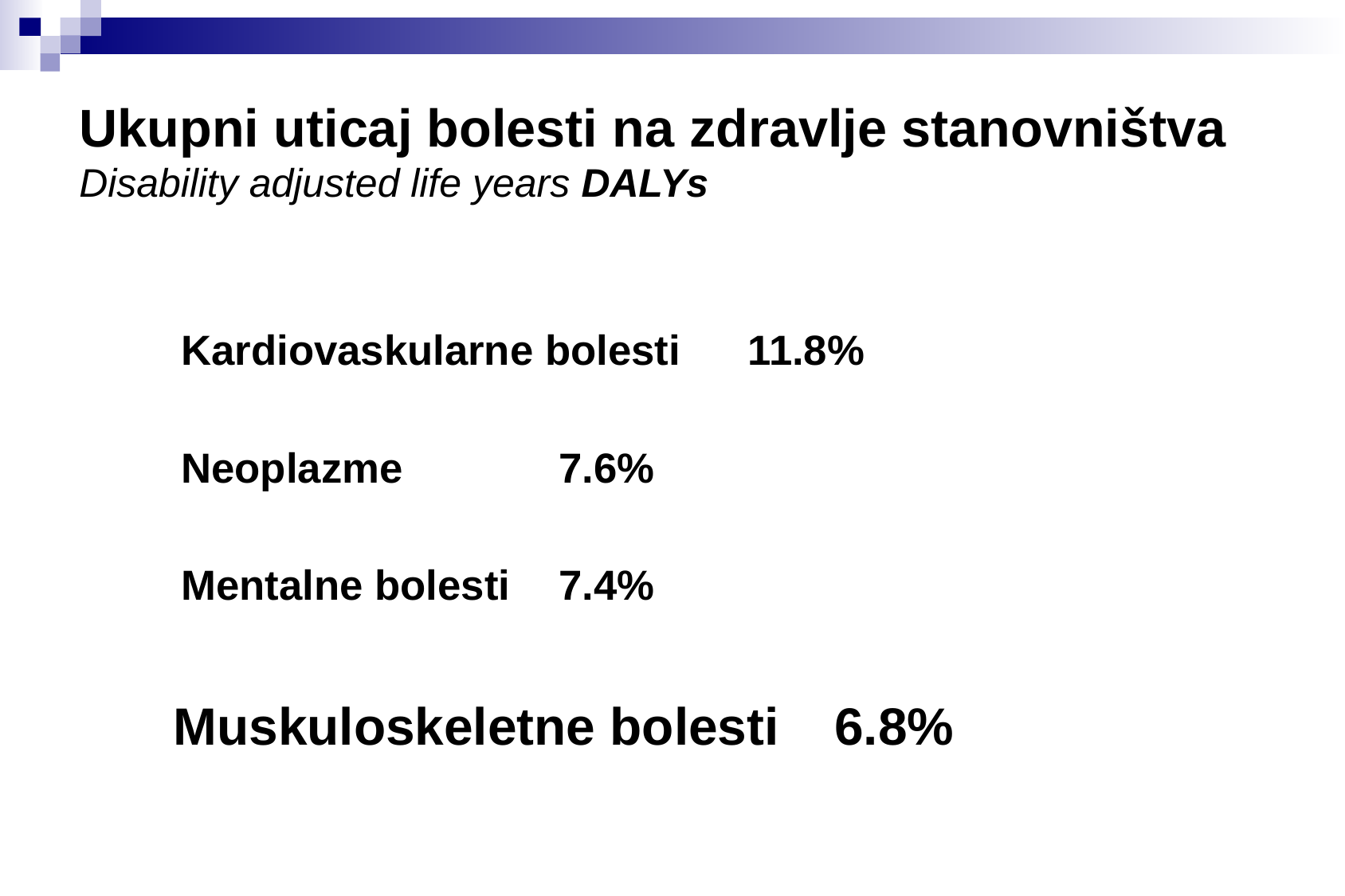

# Ukupni uticaj bolesti na zdravlje stanovništva Disability adjusted life years DALYs

Kardiovaskularne bolesti 		11.8%

Neoplazme				 	7.6%

Mentalne bolesti  				7.4%

	Muskuloskeletne bolesti		6.8%